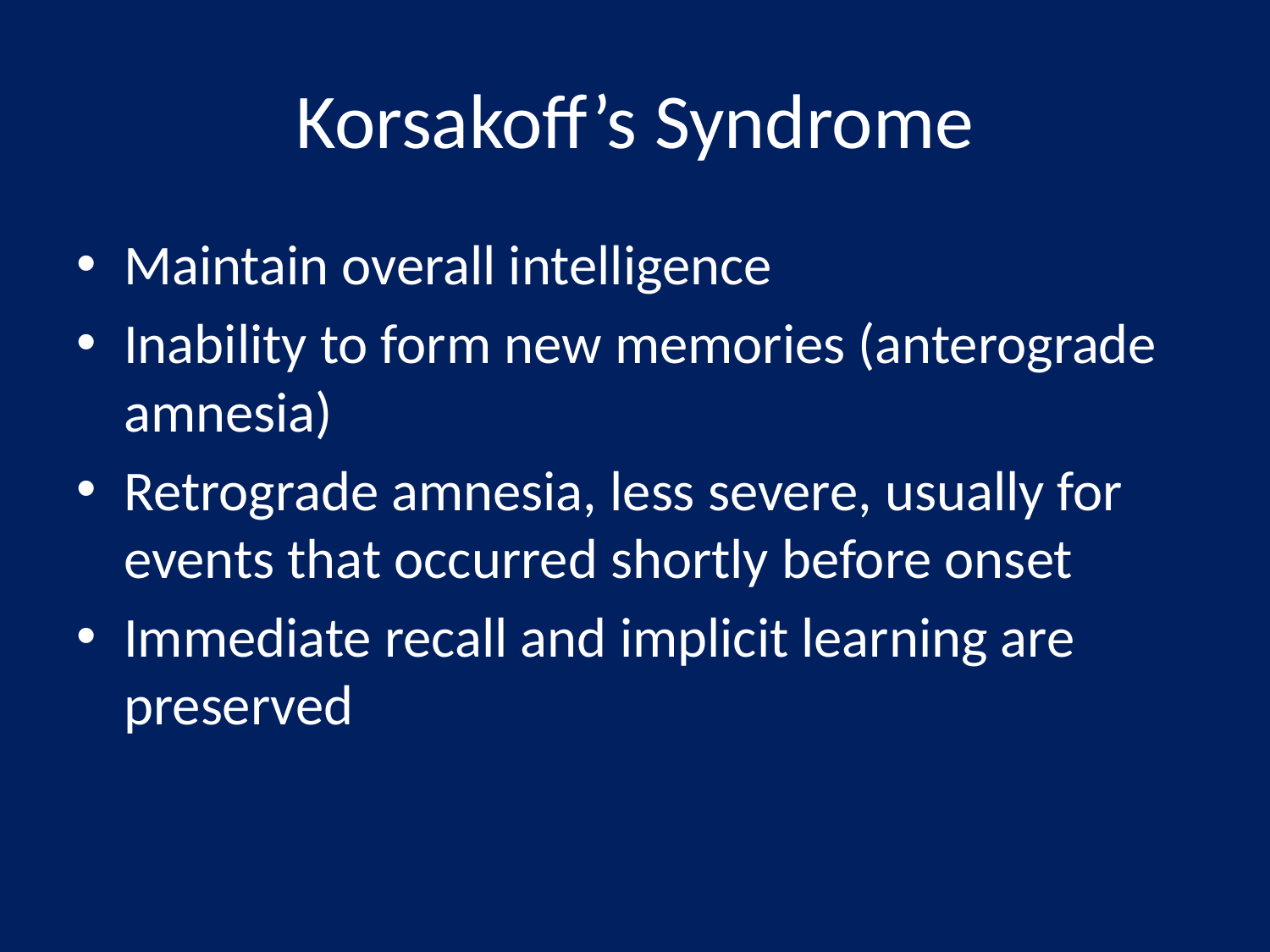

# Korsakoff’s Syndrome
Maintain overall intelligence
Inability to form new memories (anterograde amnesia)
Retrograde amnesia, less severe, usually for events that occurred shortly before onset
Immediate recall and implicit learning are preserved